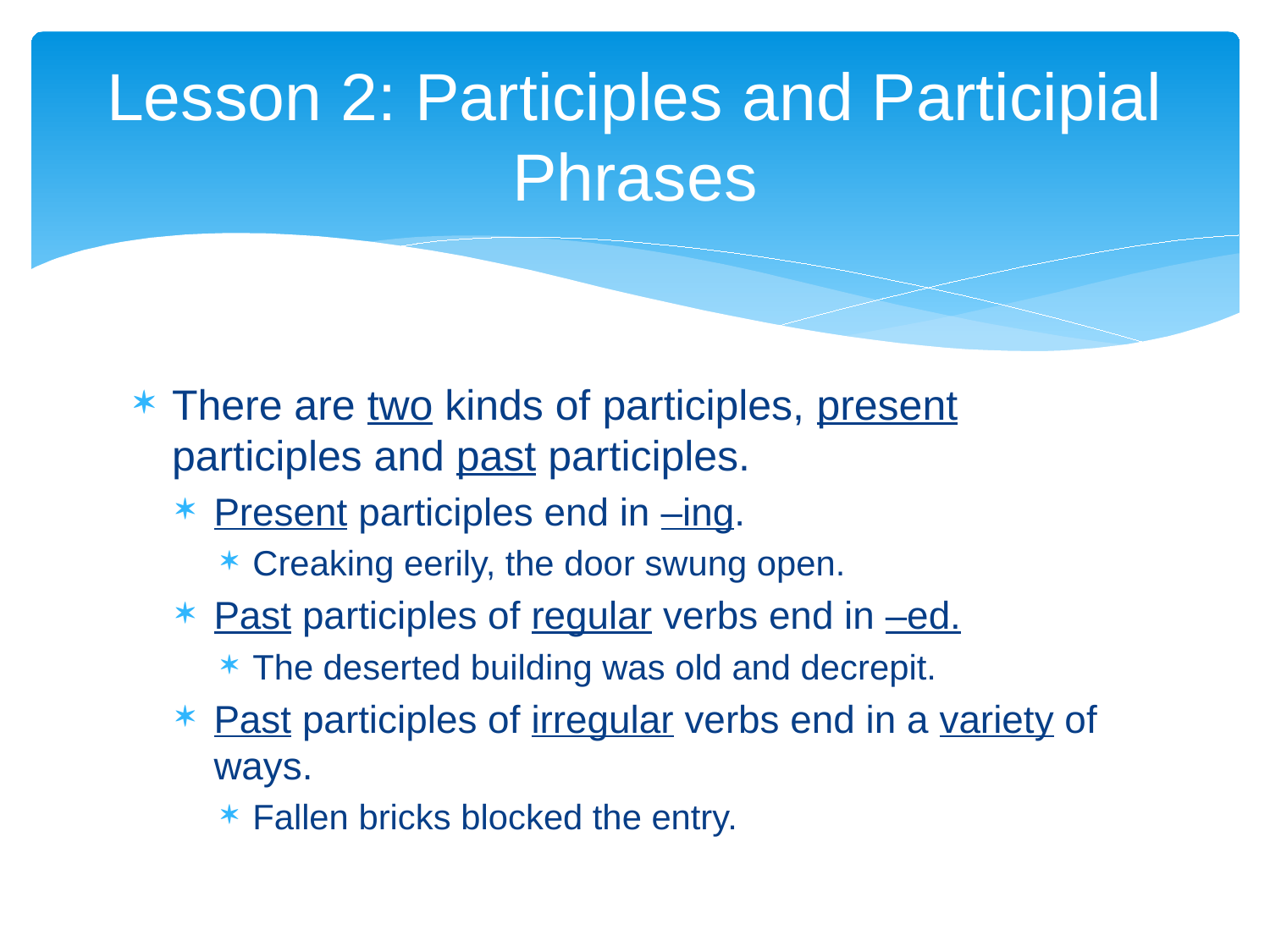

# Lesson 2: Participles and Participial Phrases
There are two kinds of participles, present participles and past participles.
Present participles end in –ing.
Creaking eerily, the door swung open.
Past participles of regular verbs end in –ed.
The deserted building was old and decrepit.
Past participles of irregular verbs end in a variety of ways.
Fallen bricks blocked the entry.